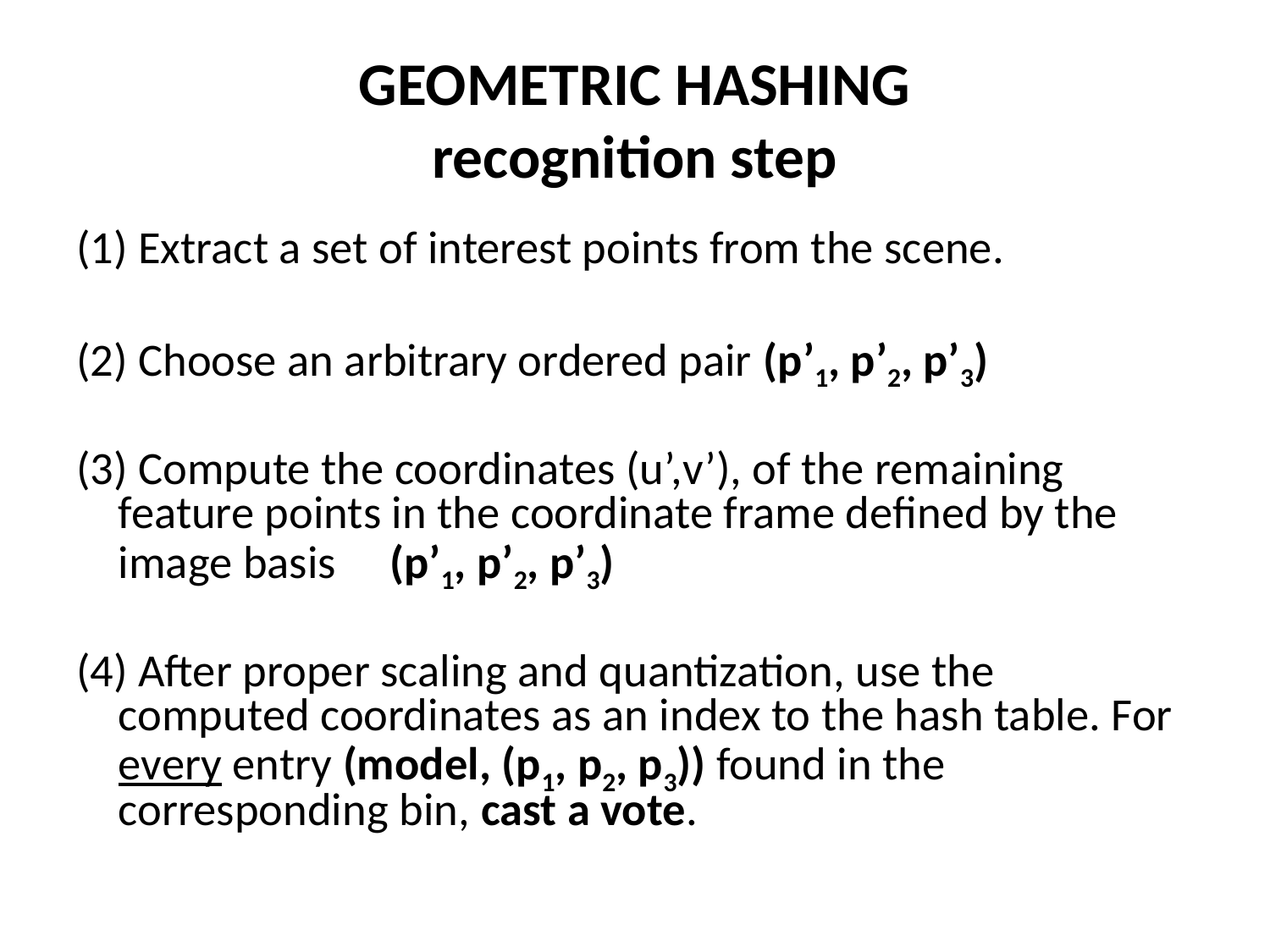

# GEOMETRIC HASHING recognition step
(1) Extract a set of interest points from the scene.

(2) Choose an arbitrary ordered pair (p’1, p’2, p’3)

(3) Compute the coordinates (u’,v’), of the remaining feature points in the coordinate frame defined by the image basis     (p’1, p’2, p’3)

(4) After proper scaling and quantization, use the computed coordinates as an index to the hash table. For every entry (model, (p1, p2, p3)) found in the corresponding bin, cast a vote.